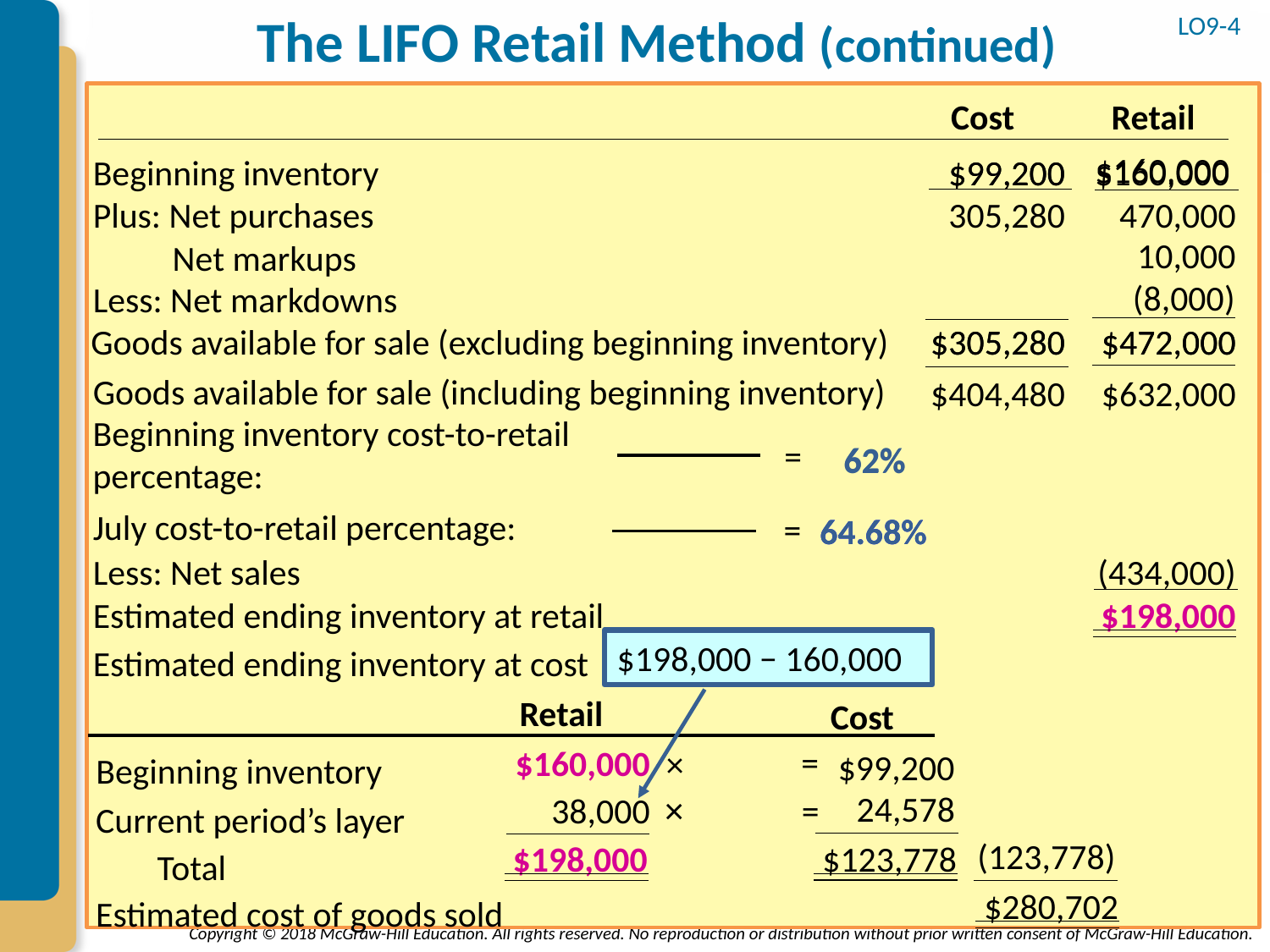

# The LIFO Retail Method (continued)
LO9-4

Cost
Retail
$160,000
Beginning inventory
$99,200
$99,200
$160,000
Plus: Net purchases
305,280
470,000
10,000
  Net markups
(8,000)
Less: Net markdowns
$472,000
$305,280
Goods available for sale (excluding beginning inventory)
$305,280
$472,000
Goods available for sale (including beginning inventory)
$404,480
$632,000
Beginning inventory cost-to-retail percentage:
=
62%
62%
July cost-to-retail percentage:
=
64.68%
64.68%
Less: Net sales
(434,000)
Estimated ending inventory at retail
$198,000
$198,000 − 160,000
Estimated ending inventory at cost
Retail
Cost
=
$160,000
×
$99,200
Beginning inventory
24,578
38,000
×
=
Current period’s layer
(123,778)
$123,778
$198,000
Total
$280,702
Estimated cost of goods sold